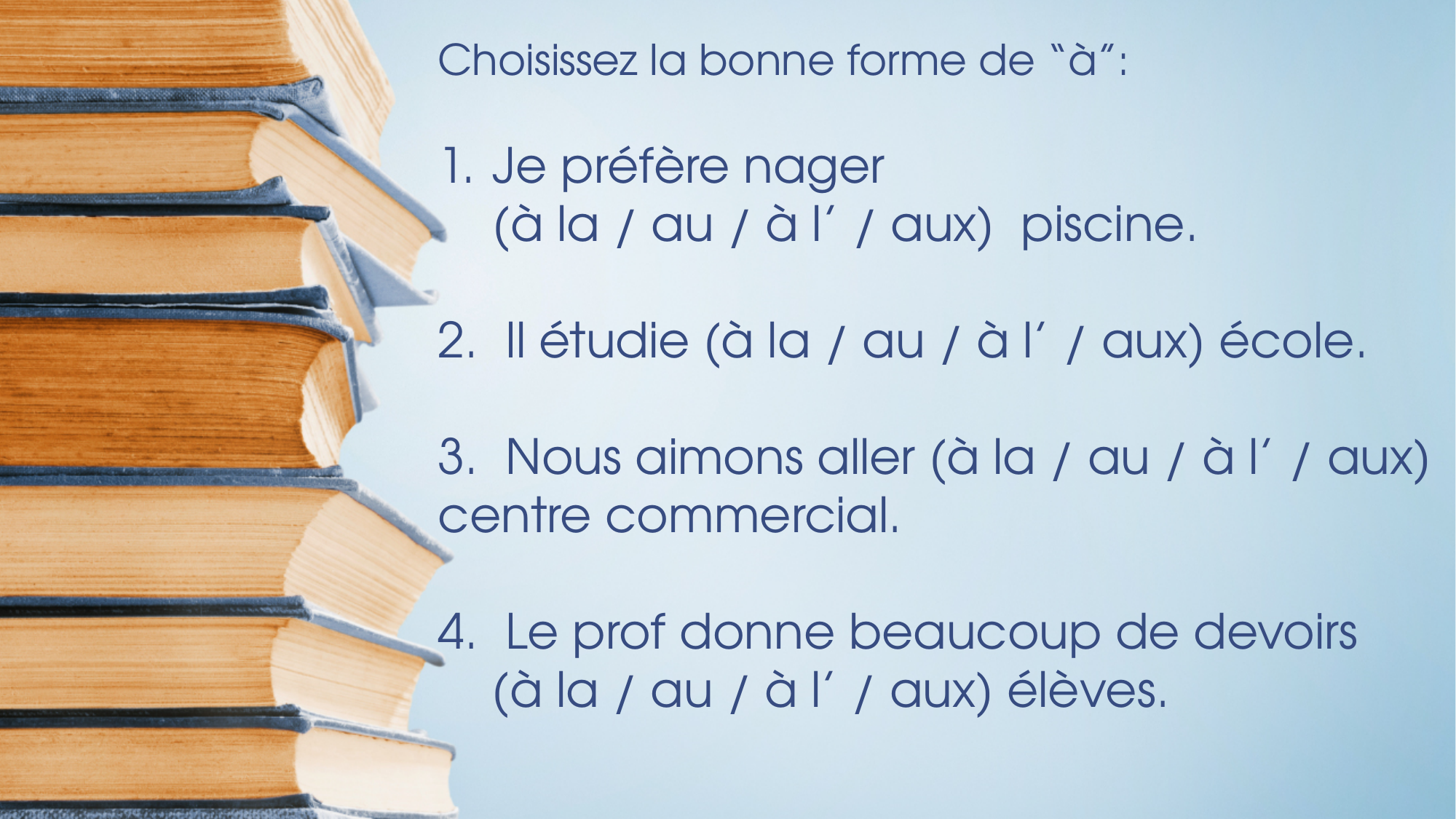

Choisissez la bonne forme de “à”:

Je préfère nager
(à la / au / à l’ / aux)  piscine.

2.  Il étudie (à la / au / à l’ / aux) école.

3.  Nous aimons aller (à la / au / à l’ / aux) centre commercial.

4.  Le prof donne beaucoup de devoirs
    (à la / au / à l’ / aux) élèves.